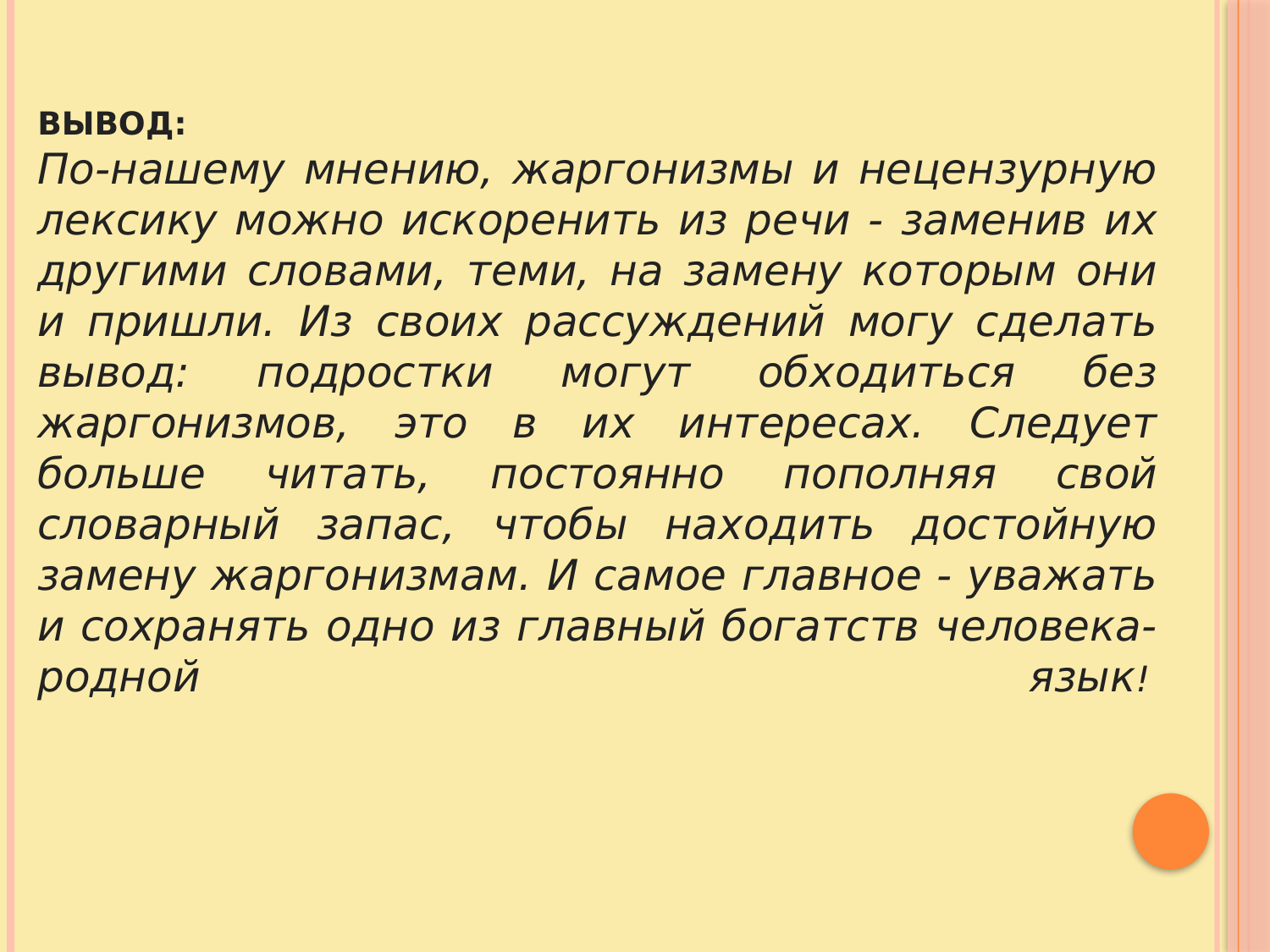

ВЫВОД:
По-нашему мнению, жаргонизмы и нецензурную лексику можно искоренить из речи - заменив их другими словами, теми, на замену которым они и пришли. Из своих рассуждений могу сделать вывод: подростки могут обходиться без жаргонизмов, это в их интересах. Следует больше читать, постоянно пополняя свой словарный запас, чтобы находить достойную замену жаргонизмам. И самое главное - уважать и сохранять одно из главный богатств человека- родной язык!